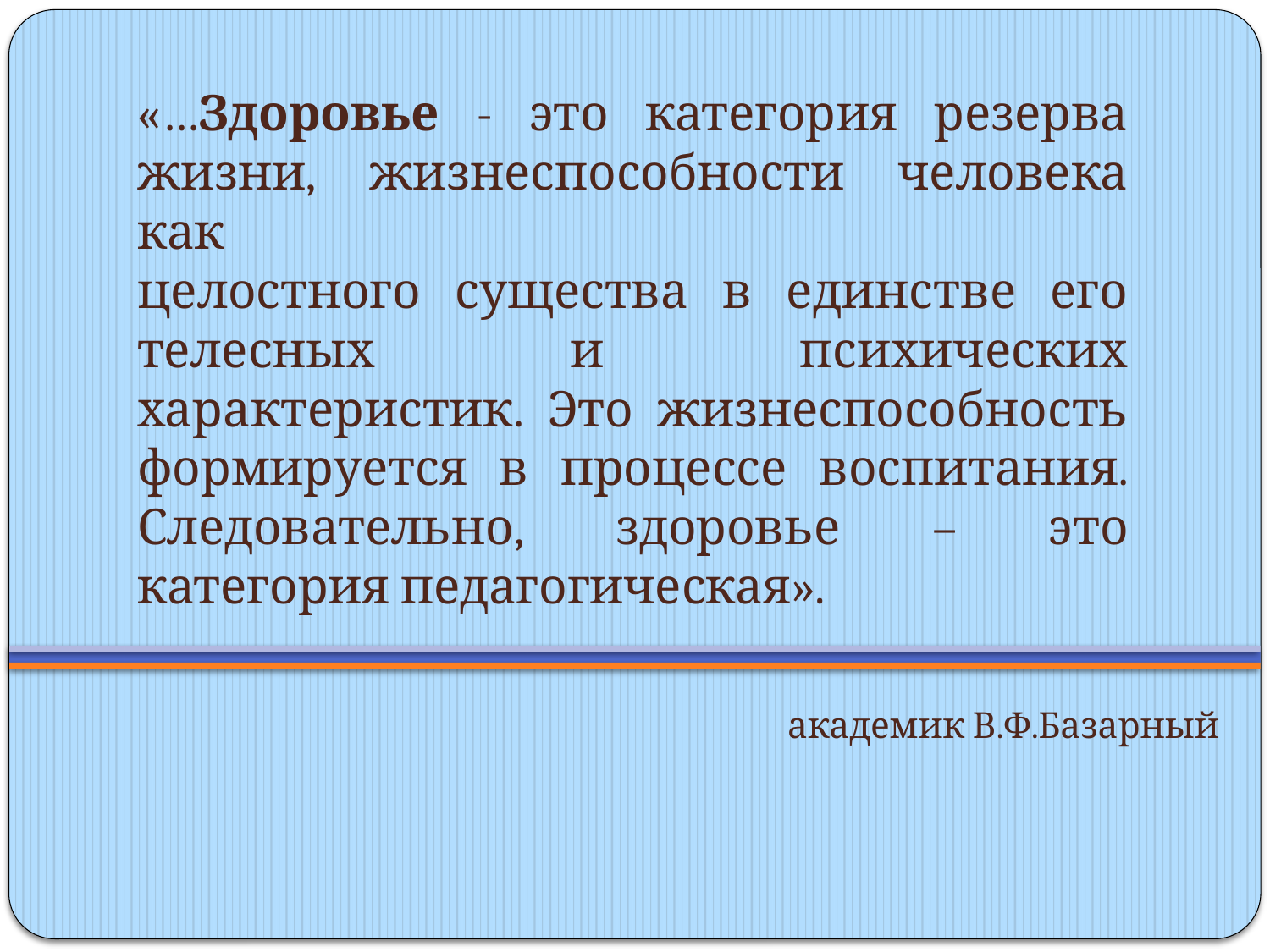

# «…Здоровье - это категория резерва жизни, жизнеспособности человека как целостного существа в единстве его телесных и психических характеристик. Это жизнеспособность формируется в процессе воспитания. Следовательно, здоровье – это категория педагогическая».
академик В.Ф.Базарный